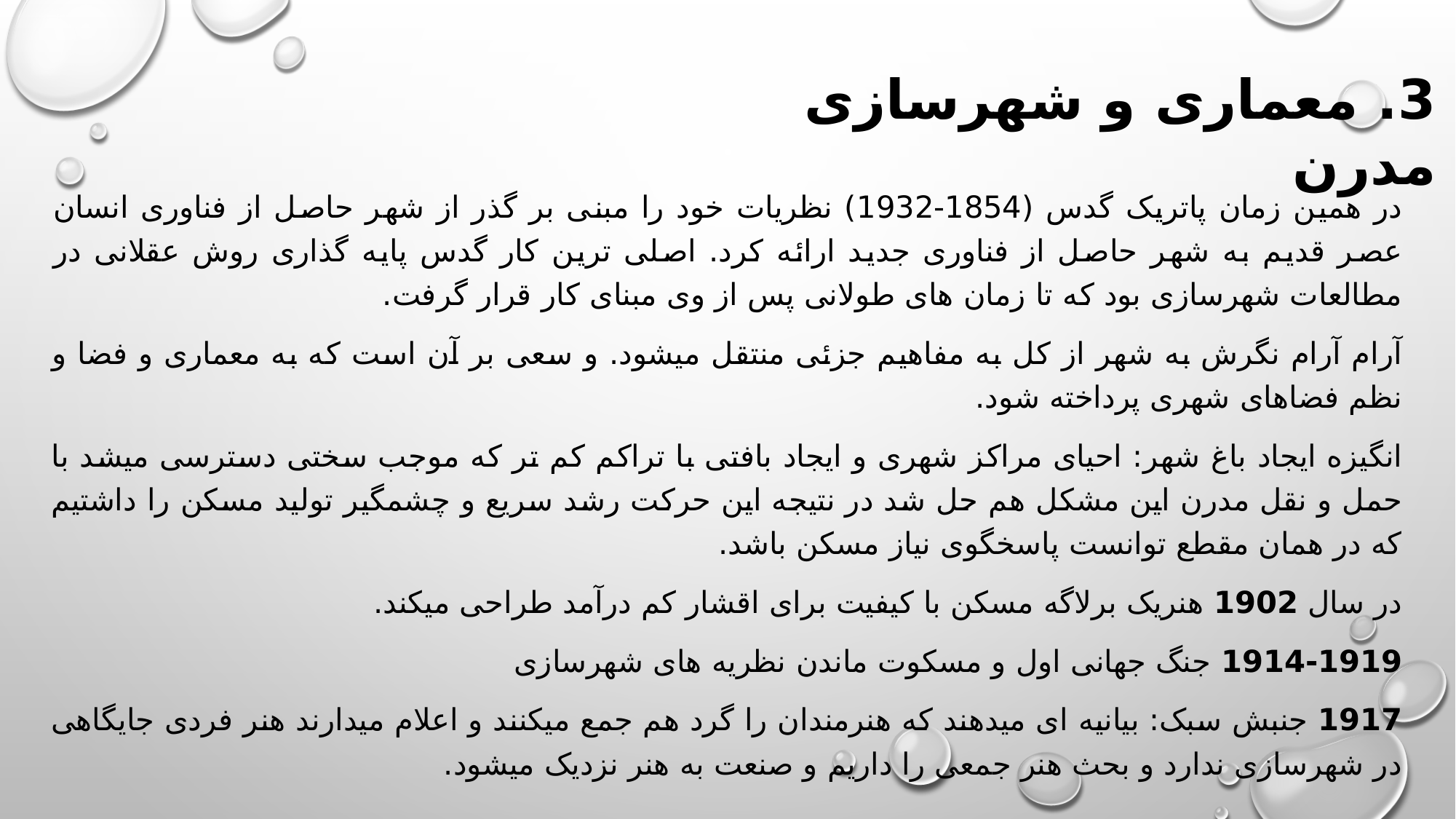

3. معماری و شهرسازی مدرن
در همین زمان پاتریک گدس (1854-1932) نظریات خود را مبنی بر گذر از شهر حاصل از فناوری انسان عصر قدیم به شهر حاصل از فناوری جدید ارائه کرد. اصلی ترین کار گدس پایه گذاری روش عقلانی در مطالعات شهرسازی بود که تا زمان های طولانی پس از وی مبنای کار قرار گرفت.
آرام آرام نگرش به شهر از کل به مفاهیم جزئی منتقل میشود. و سعی بر آن است که به معماری و فضا و نظم فضاهای شهری پرداخته شود.
انگیزه ایجاد باغ شهر: احیای مراکز شهری و ایجاد بافتی با تراکم کم تر که موجب سختی دسترسی میشد با حمل و نقل مدرن این مشکل هم حل شد در نتیجه این حرکت رشد سریع و چشمگیر تولید مسکن را داشتیم که در همان مقطع توانست پاسخگوی نیاز مسکن باشد.
در سال 1902 هنریک برلاگه مسکن با کیفیت برای اقشار کم درآمد طراحی میکند.
1914-1919 جنگ جهانی اول و مسکوت ماندن نظریه های شهرسازی
1917 جنبش سبک: بیانیه ای میدهند که هنرمندان را گرد هم جمع میکنند و اعلام میدارند هنر فردی جایگاهی در شهرسازی ندارد و بحث هنر جمعی را داریم و صنعت به هنر نزدیک میشود.